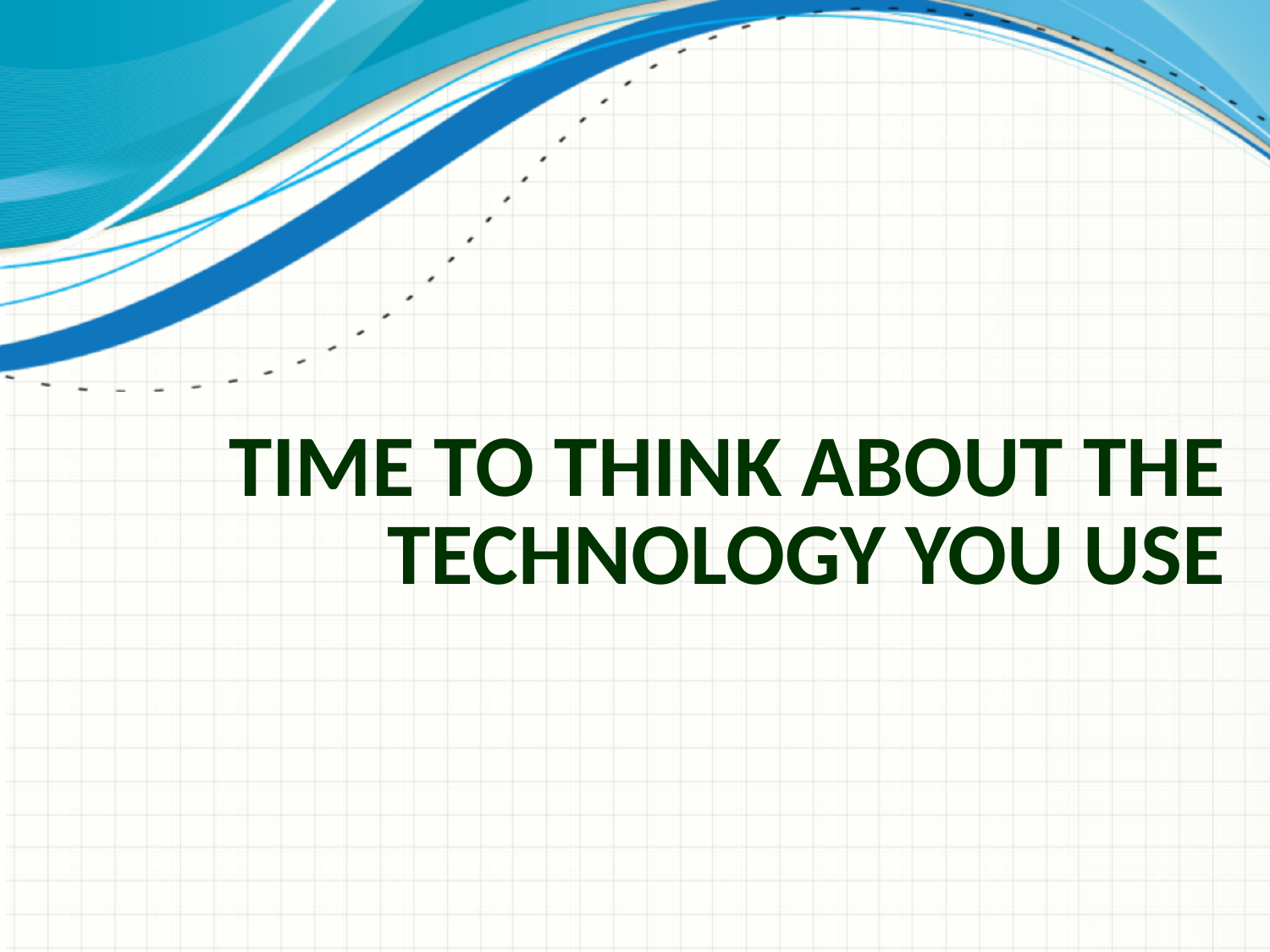

# Time to Think About The Technology You Use